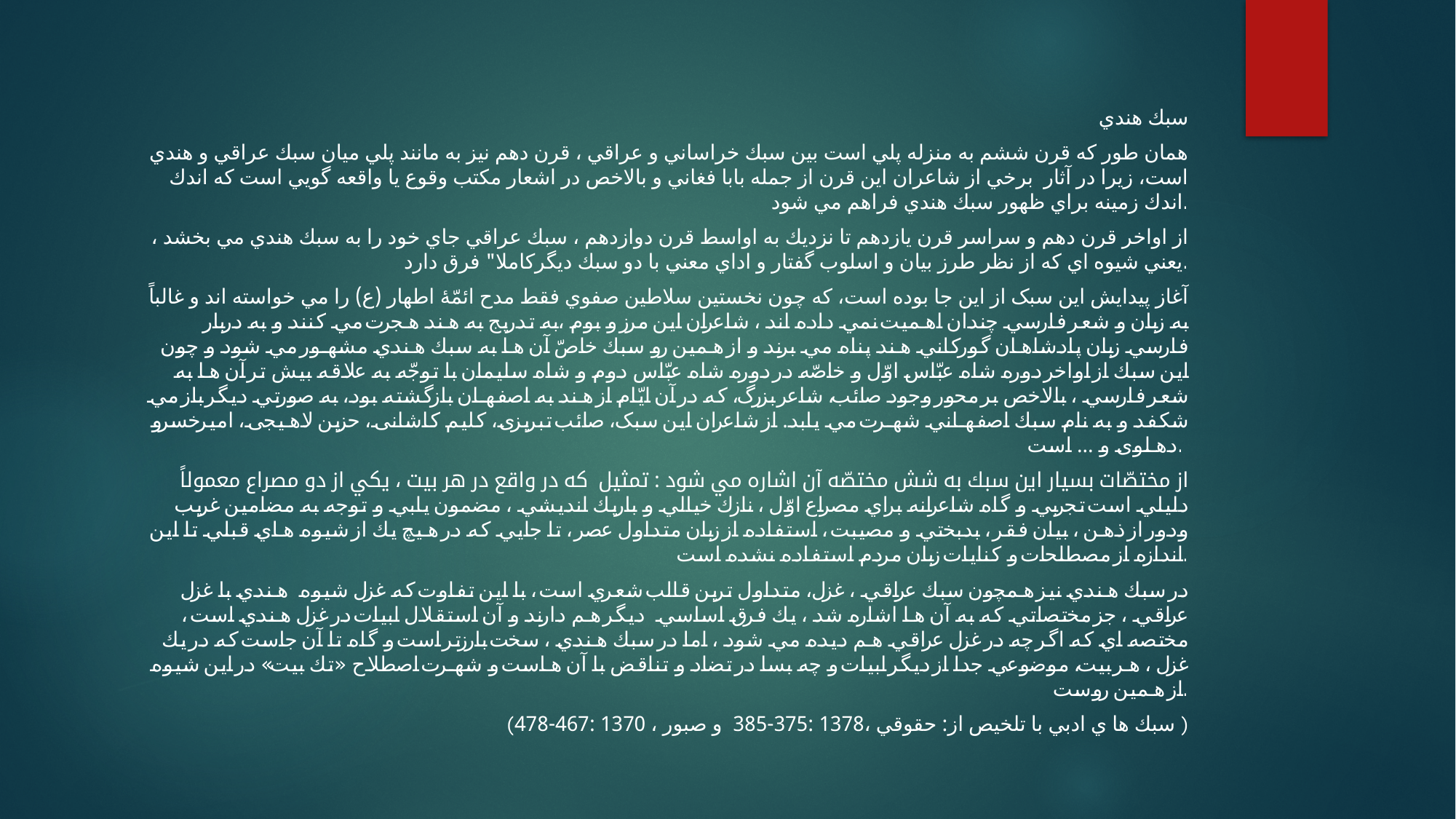

سبك هندي
همان طور كه قرن ششم به منزله پلي است بين سبك خراساني و عراقي ، قرن دهم نيز به مانند پلي ميان سبك عراقي و هندي است، زيرا در آثار  برخي از شاعران اين قرن از جمله بابا فغاني و بالاخص در اشعار مكتب وقوع يا واقعه گويي است كه اندك اندك زمينه براي ظهور سبك هندي فراهم مي شود.
از اواخر قرن دهم و سراسر قرن يازدهم تا نزديك به اواسط قرن دوازدهم ، سبك عراقي جاي خود را به سبك هندي مي بخشد ، يعني شيوه اي كه از نظر طرز بيان و اسلوب گفتار و اداي معني با دو سبك ديگركاملا" فرق دارد.
 آغاز پيدايش این سبک از اين جا بوده است، كه چون نخستين سلاطين صفوي فقط مدح ائمّۀ اطهار (ع) را مي خواسته اند و غالباً به زبان و شعر فارسي چندان اهمیت نمي داده اند ، شاعران اين مرز و بوم ،به تدريج به هند هجرت مي كنند و به دربار فارسي زبان پادشاهان گوركاني هند پناه مي برند و از همين رو سبك خاصّ آن ها به سبك هندي مشهور مي شود و چون اين سبك از اواخر دوره شاه عبّاس اوّل و خاصّه در دوره شاه عبّاس دوم و شاه سليمان با توجّه به علاقه بيش تر آن ها به شعر فارسي ، بالاخص بر محور وجود صائب، شاعر بزرگ، كه در آن ايّام از هند به اصفهان بازگشته بود، به صورتي ديگر باز مي شكفد و به نام سبك اصفهاني شهرت مي يابد. از شاعران این سبک، صائب تبریزی، کلیم کاشانی، حزین لاهیجی، امیرخسرو دهلوی و ... است.
 از مختصّات بسيار اين سبك به شش مختصّه آن اشاره مي شود : تمثيل  كه در واقع در هر بيت ، يكي از دو مصراع معمولاً دليلي است تجربي و گاه شاعرانه براي مصراع اوّل ، نازك خيالي و باريك انديشي ، مضمون يابي و توجه به مضامين غريب ودور از ذهن ، بيان فقر ، بدبختي و مصيبت ، استفاده از زبان متداول عصر ، تا جايي كه در هيچ يك از شيوه هاي قبلي تا اين اندازه از مصطلحات و كنايات زبان مردم استفاده نشده است.
در سبك هندي نيز همچون سبك عراقي ، غزل، متداول ترين قالب شعري است ، با اين تفاوت كه غزل شيوه  هندي با غزل عراقي ، جز مختصاتي كه به آن ها اشاره شد ، يك فرق اساسي  ديگر هم دارند و آن استقلال ابيات در غزل هندي است ، مختصه اي كه اگر چه در غزل عراقي هم ديده مي شود ، اما در سبك هندي ، سخت بارزتر است و گاه تا آن جاست كه در يك غزل ، هر بيت، موضوعي جدا از ديگر ابيات و چه بسا در تضاد و تناقض با آن هاست و شهرت اصطلاح «تك بيت» در اين شيوه از همين روست.
(سبك ها ي ادبي با تلخيص از: حقوقي ،1378 :375-385 و صبور ، 1370 :467-478)